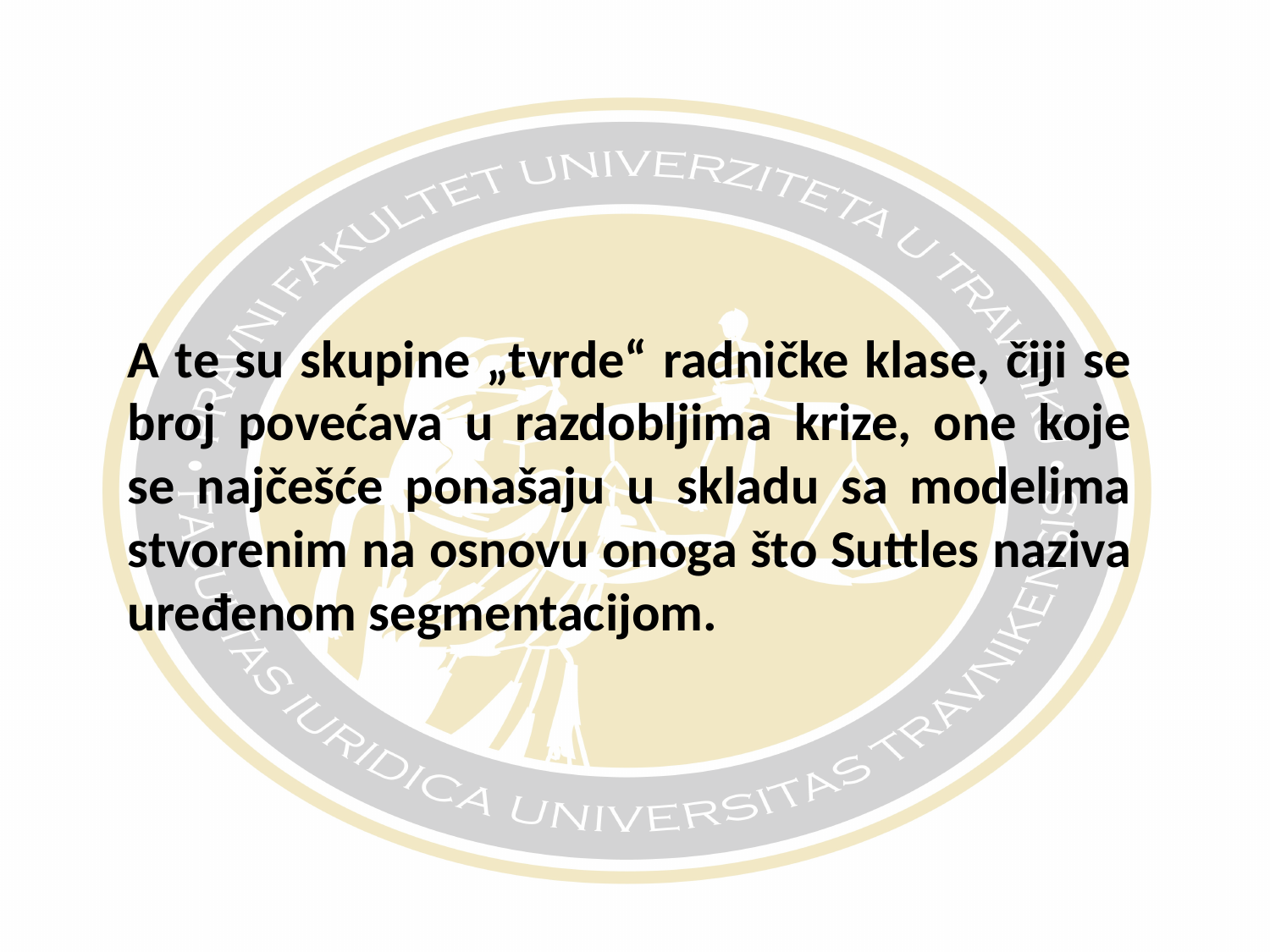

#

A te su skupine „tvrde“ radničke klase, čiji se broj povećava u razdobljima krize, one koje se najčešće ponašaju u skladu sa modelima stvorenim na osnovu onoga što Suttles naziva uređenom segmentacijom.